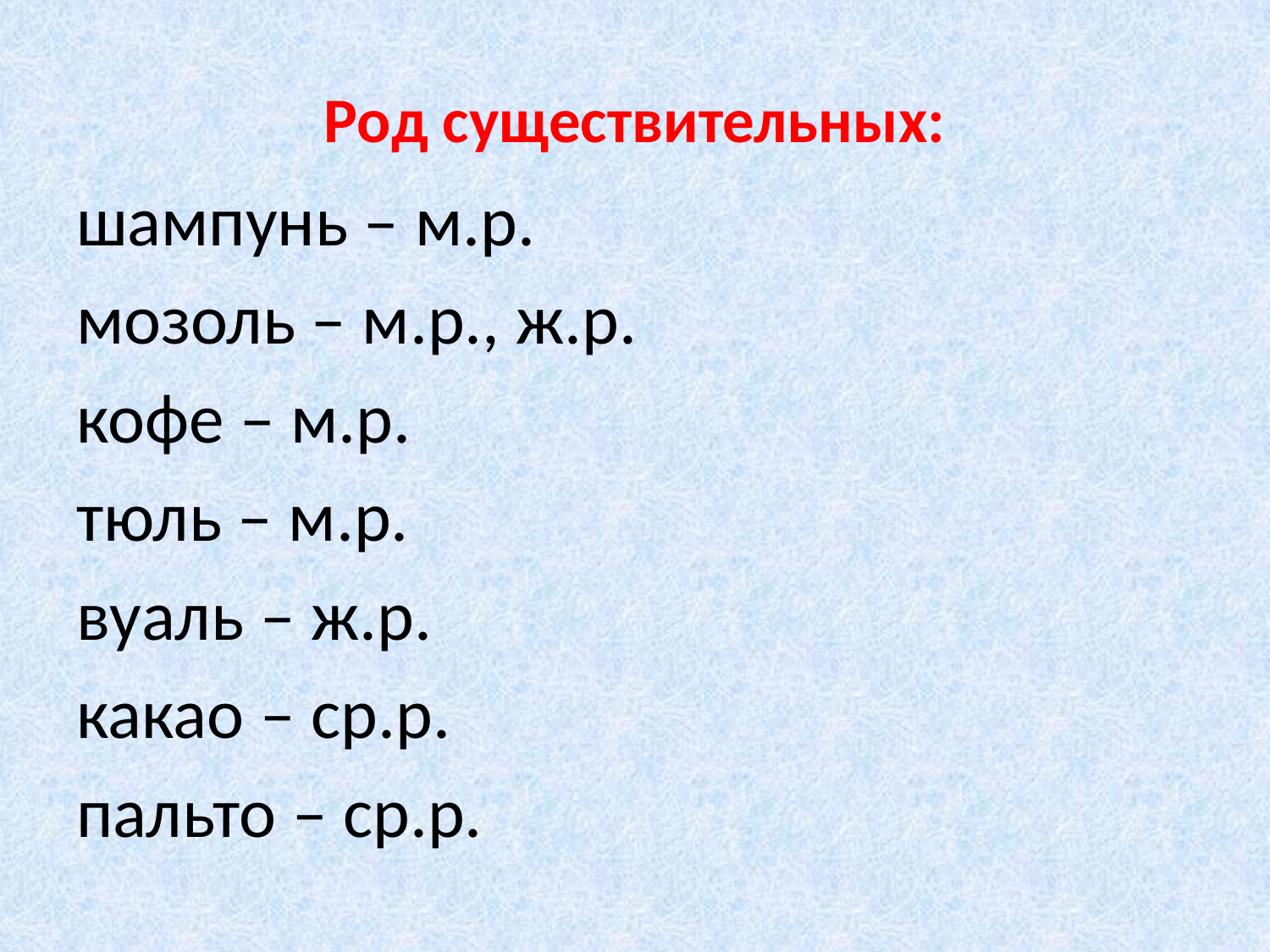

# Род существительных:
шампунь – м.р.
мозоль – м.р., ж.р.
кофе – м.р.
тюль – м.р.
вуаль – ж.р.
какао – ср.р.
пальто – ср.р.